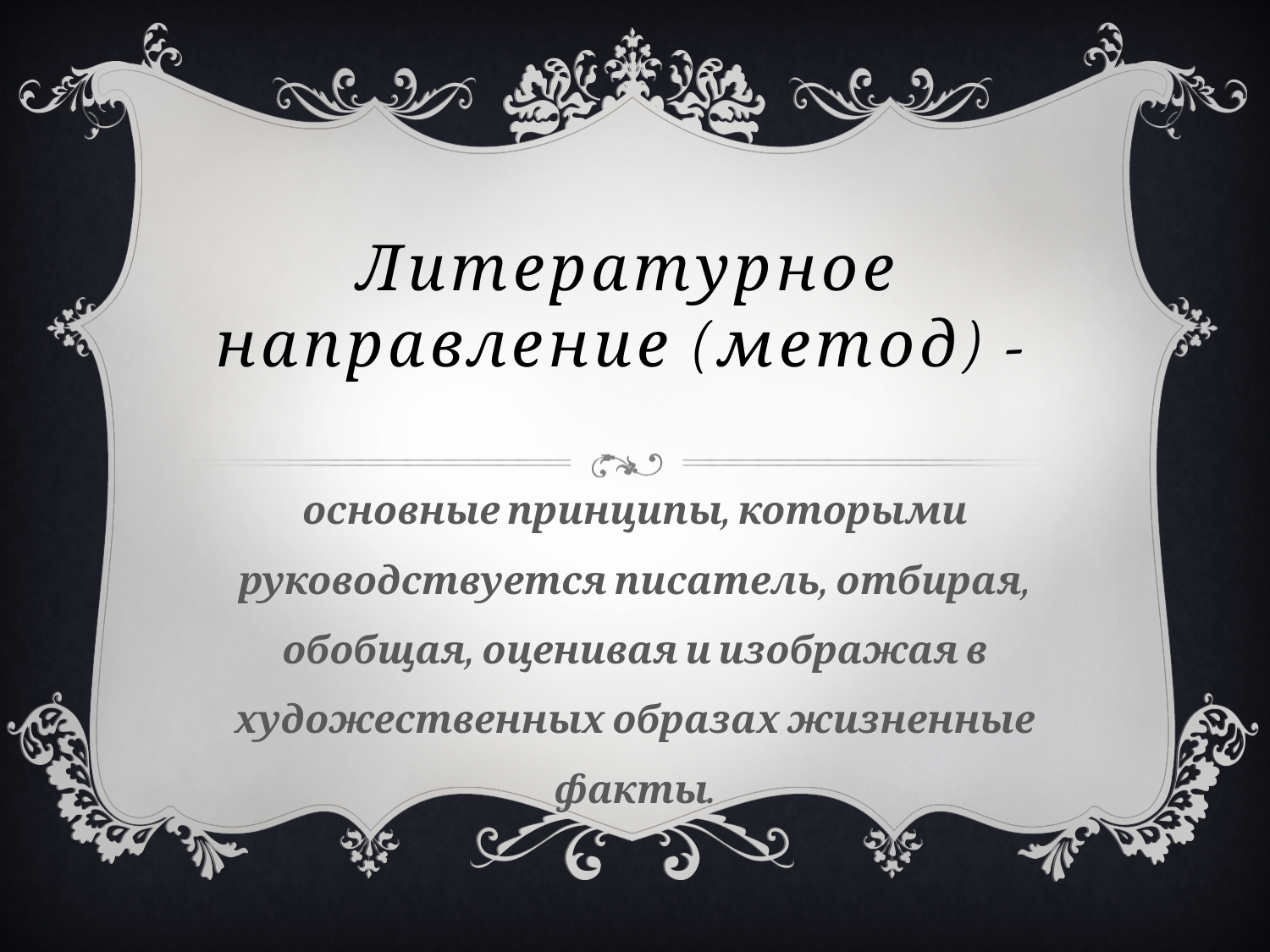

# Литературное направление (метод) -
основные принципы, которыми руководствуется писатель, отбирая, обобщая, оценивая и изображая в художественных образах жизненные факты.